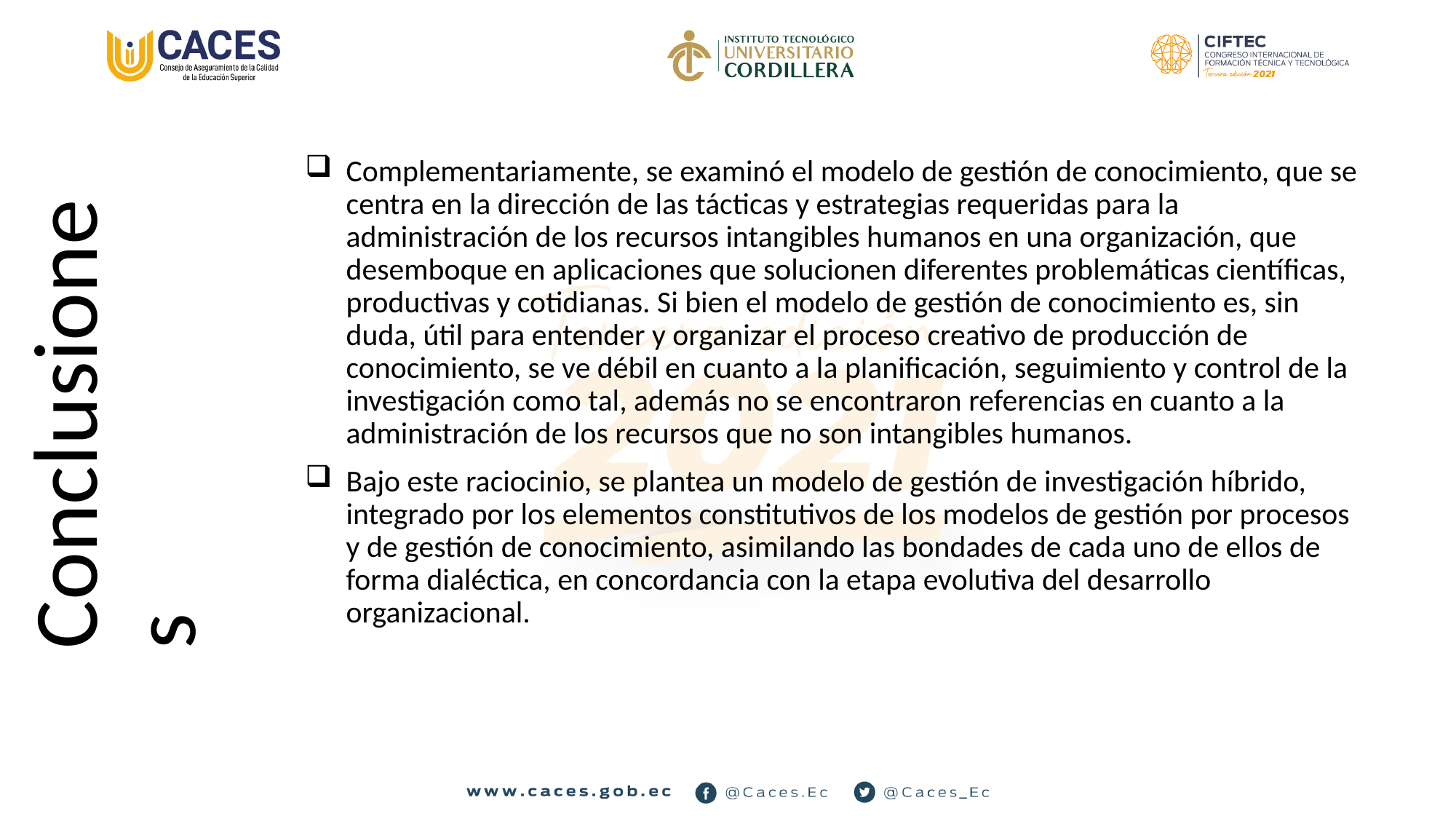

Complementariamente, se examinó el modelo de gestión de conocimiento, que se centra en la dirección de las tácticas y estrategias requeridas para la administración de los recursos intangibles humanos en una organización, que desemboque en aplicaciones que solucionen diferentes problemáticas científicas, productivas y cotidianas. Si bien el modelo de gestión de conocimiento es, sin duda, útil para entender y organizar el proceso creativo de producción de conocimiento, se ve débil en cuanto a la planificación, seguimiento y control de la investigación como tal, además no se encontraron referencias en cuanto a la administración de los recursos que no son intangibles humanos.
Bajo este raciocinio, se plantea un modelo de gestión de investigación híbrido, integrado por los elementos constitutivos de los modelos de gestión por procesos y de gestión de conocimiento, asimilando las bondades de cada uno de ellos de forma dialéctica, en concordancia con la etapa evolutiva del desarrollo organizacional.
# Conclusiones